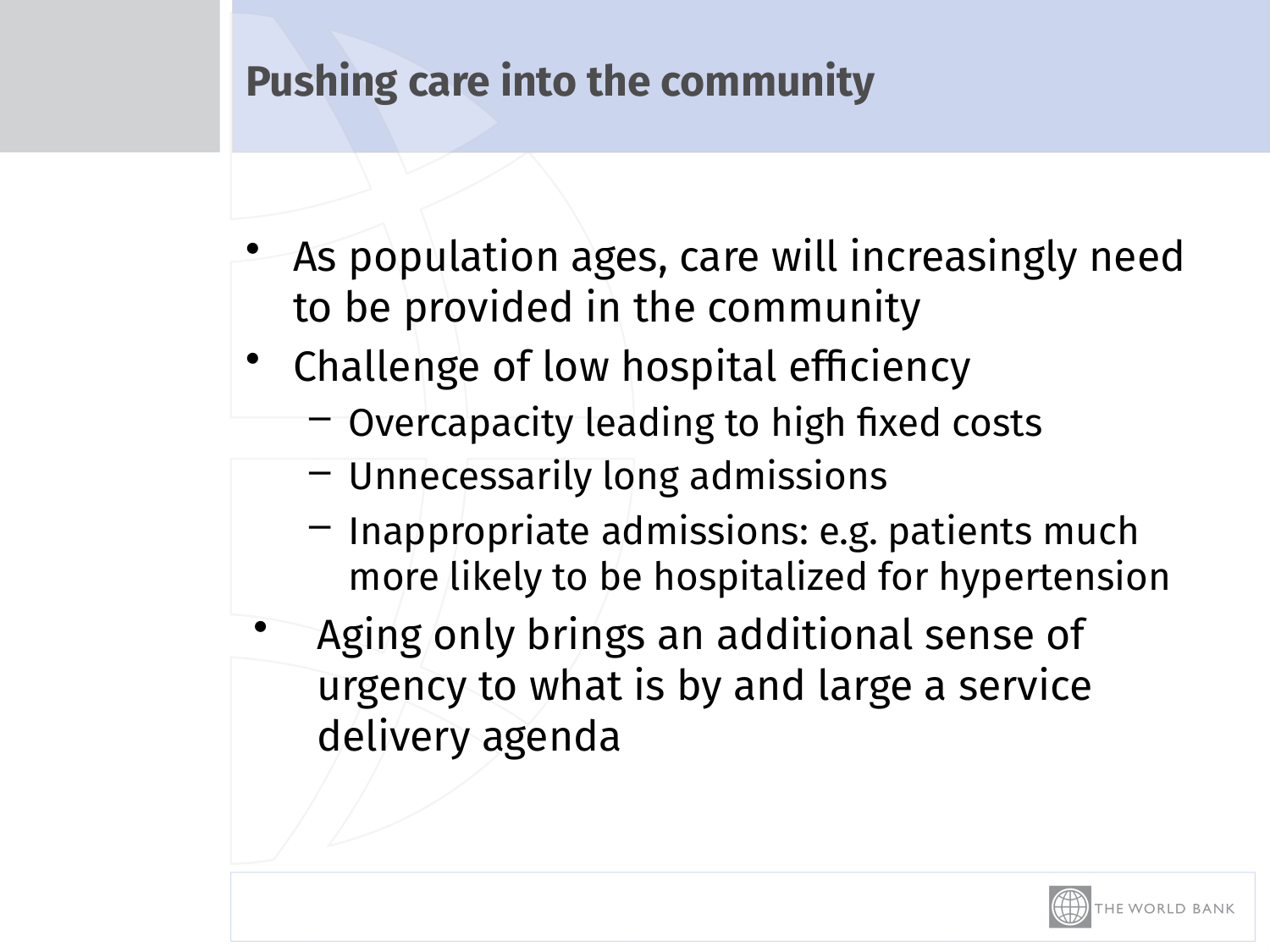

# Pushing care into the community
As population ages, care will increasingly need to be provided in the community
Challenge of low hospital efficiency
Overcapacity leading to high fixed costs
Unnecessarily long admissions
Inappropriate admissions: e.g. patients much more likely to be hospitalized for hypertension
Aging only brings an additional sense of urgency to what is by and large a service delivery agenda